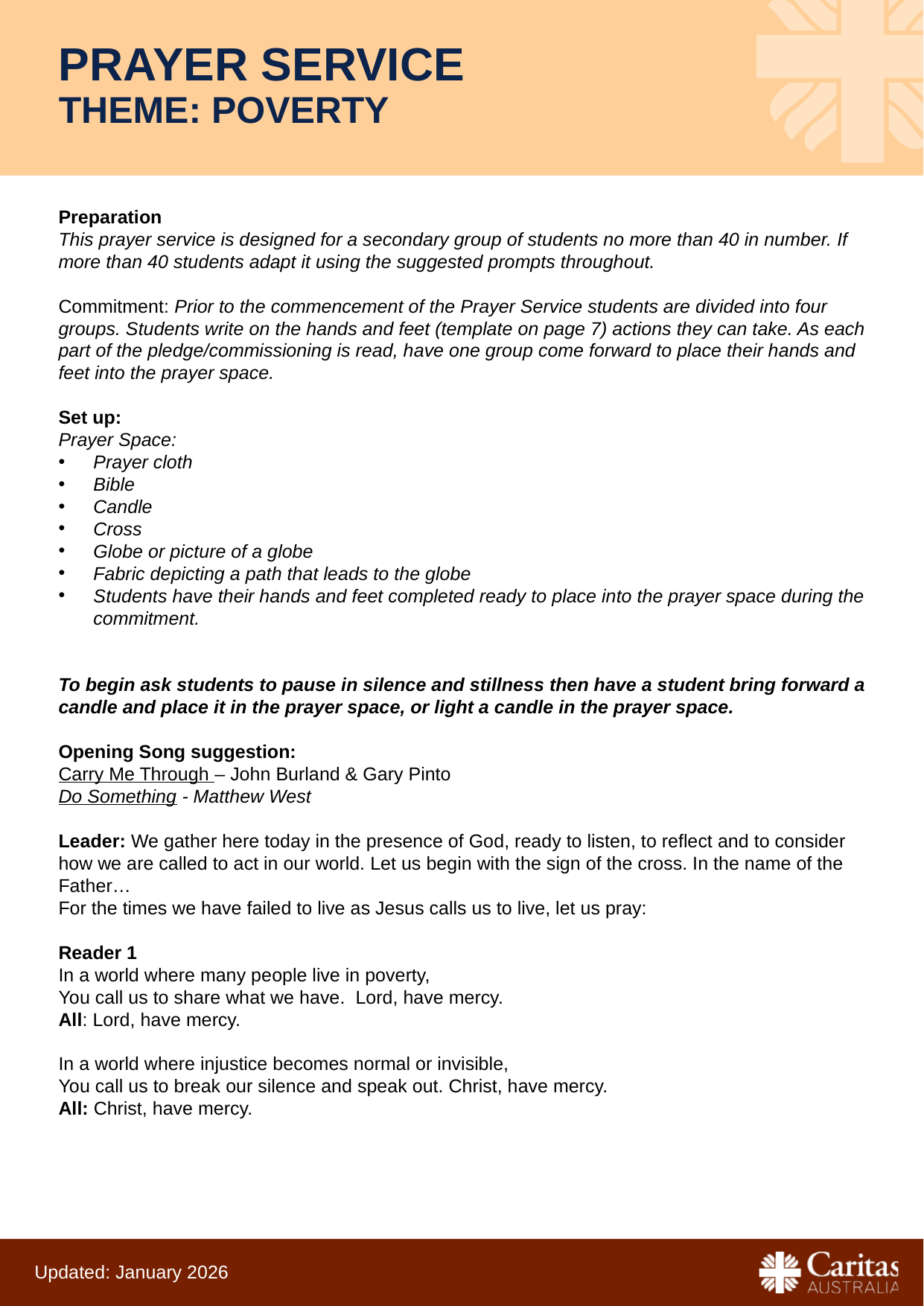

# Prayer Service Theme: Poverty
Preparation
This prayer service is designed for a secondary group of students no more than 40 in number. If more than 40 students adapt it using the suggested prompts throughout.

Commitment: Prior to the commencement of the Prayer Service students are divided into four groups. Students write on the hands and feet (template on page 7) actions they can take. As each part of the pledge/commissioning is read, have one group come forward to place their hands and feet into the prayer space.

Set up:
Prayer Space:
Prayer cloth
Bible
Candle
Cross
Globe or picture of a globe
Fabric depicting a path that leads to the globe
Students have their hands and feet completed ready to place into the prayer space during the commitment.

To begin ask students to pause in silence and stillness then have a student bring forward a candle and place it in the prayer space, or light a candle in the prayer space.

Opening Song suggestion:
Carry Me Through – John Burland & Gary Pinto
Do Something - Matthew West

Leader: We gather here today in the presence of God, ready to listen, to reflect and to consider how we are called to act in our world. Let us begin with the sign of the cross. In the name of the Father…
For the times we have failed to live as Jesus calls us to live, let us pray:

Reader 1
In a world where many people live in poverty,
You call us to share what we have.  Lord, have mercy.
All: Lord, have mercy.

In a world where injustice becomes normal or invisible,
You call us to break our silence and speak out. Christ, have mercy.
All: Christ, have mercy.

Updated: January 2026